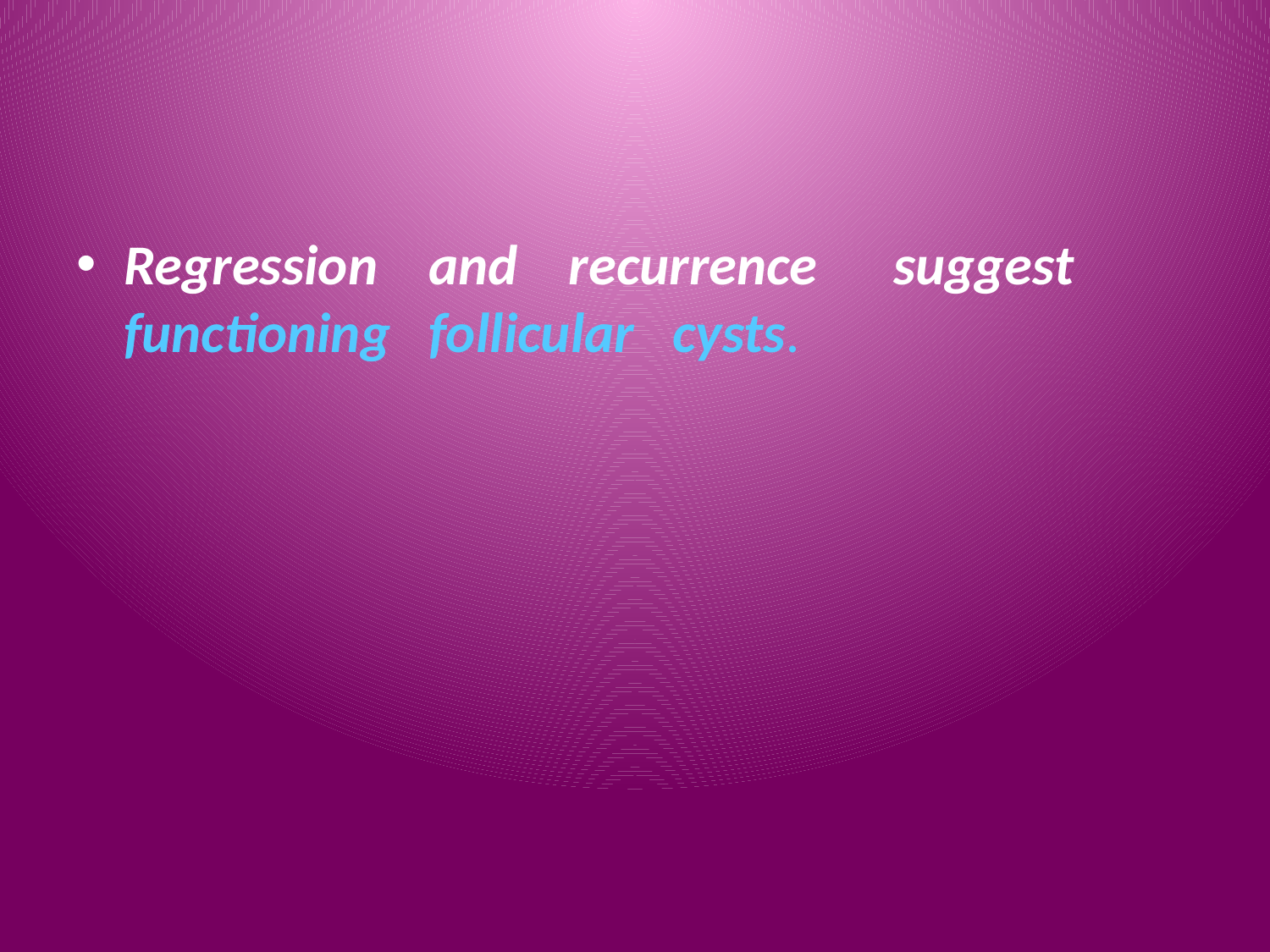

#
Regression    and    recurrence      suggest  functioning   follicular   cysts.